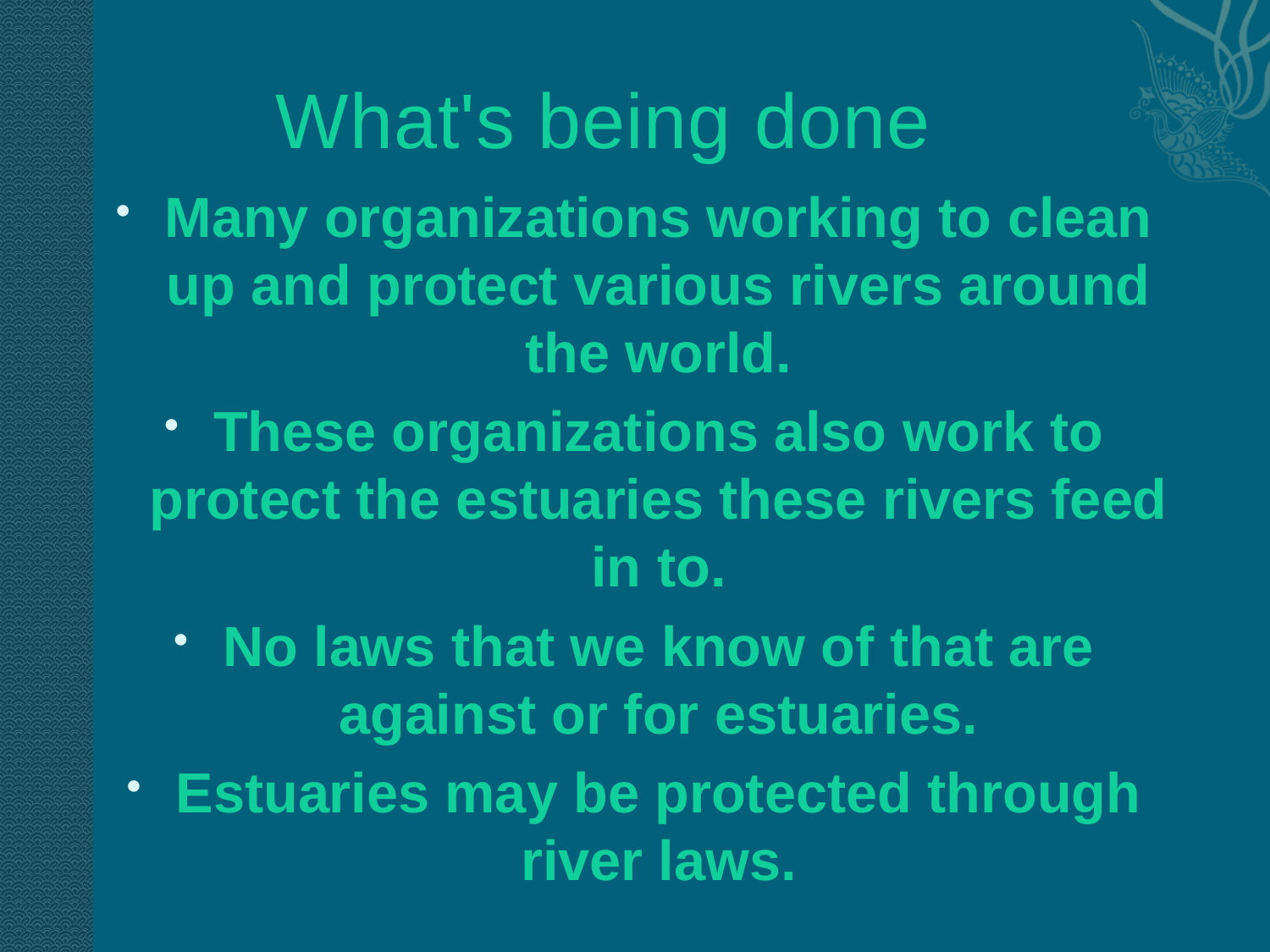

# What's being done
Many organizations working to clean up and protect various rivers around the world.
These organizations also work to protect the estuaries these rivers feed in to.
No laws that we know of that are against or for estuaries.
Estuaries may be protected through river laws.